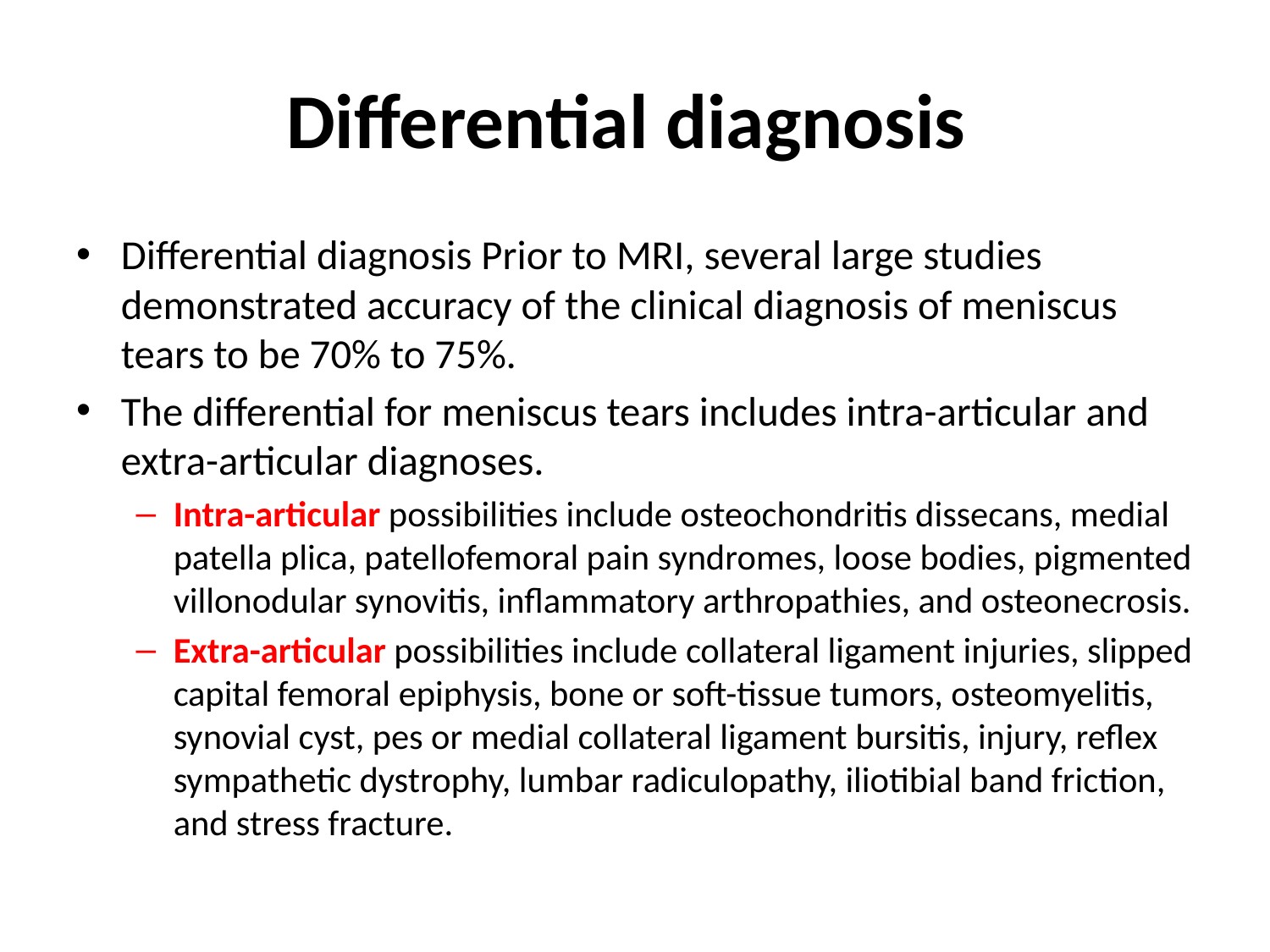

# Differential diagnosis
Differential diagnosis Prior to MRI, several large studies demonstrated accuracy of the clinical diagnosis of meniscus tears to be 70% to 75%.
The differential for meniscus tears includes intra-articular and extra-articular diagnoses.
Intra-articular possibilities include osteochondritis dissecans, medial patella plica, patellofemoral pain syndromes, loose bodies, pigmented villonodular synovitis, inflammatory arthropathies, and osteonecrosis.
Extra-articular possibilities include collateral ligament injuries, slipped capital femoral epiphysis, bone or soft-tissue tumors, osteomyelitis, synovial cyst, pes or medial collateral ligament bursitis, injury, reflex sympathetic dystrophy, lumbar radiculopathy, iliotibial band friction, and stress fracture.